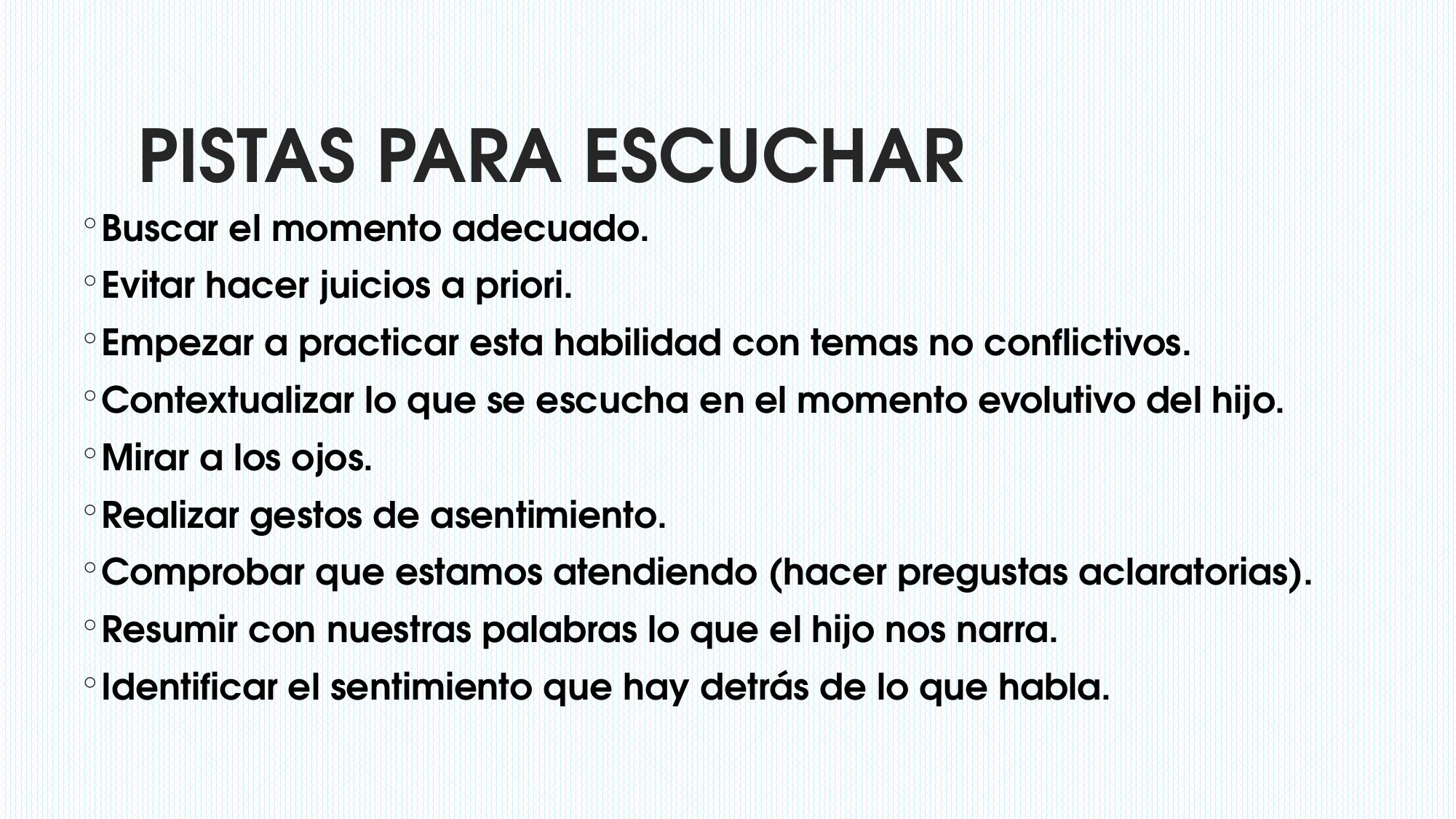

# PISTAS PARA ESCUCHAR
Buscar el momento adecuado.
Evitar hacer juicios a priori.
Empezar a practicar esta habilidad con temas no conflictivos.
Contextualizar lo que se escucha en el momento evolutivo del hijo.
Mirar a los ojos.
Realizar gestos de asentimiento.
Comprobar que estamos atendiendo (hacer pregustas aclaratorias).
Resumir con nuestras palabras lo que el hijo nos narra.
Identificar el sentimiento que hay detrás de lo que habla.